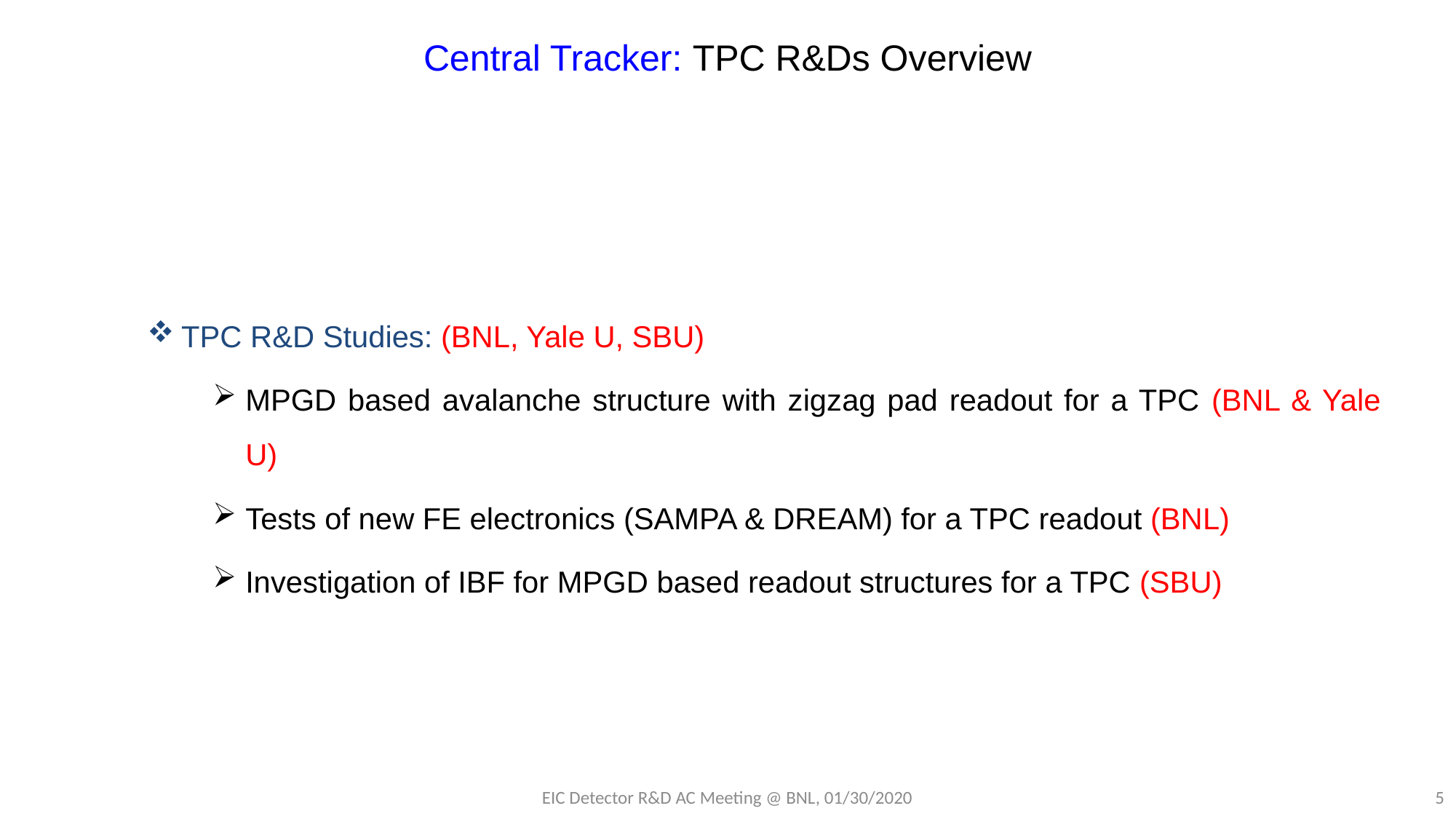

Central Tracker: TPC R&Ds Overview
TPC R&D Studies: (BNL, Yale U, SBU)
MPGD based avalanche structure with zigzag pad readout for a TPC (BNL & Yale U)
Tests of new FE electronics (SAMPA & DREAM) for a TPC readout (BNL)
Investigation of IBF for MPGD based readout structures for a TPC (SBU)
EIC Detector R&D AC Meeting @ BNL, 01/30/2020
5